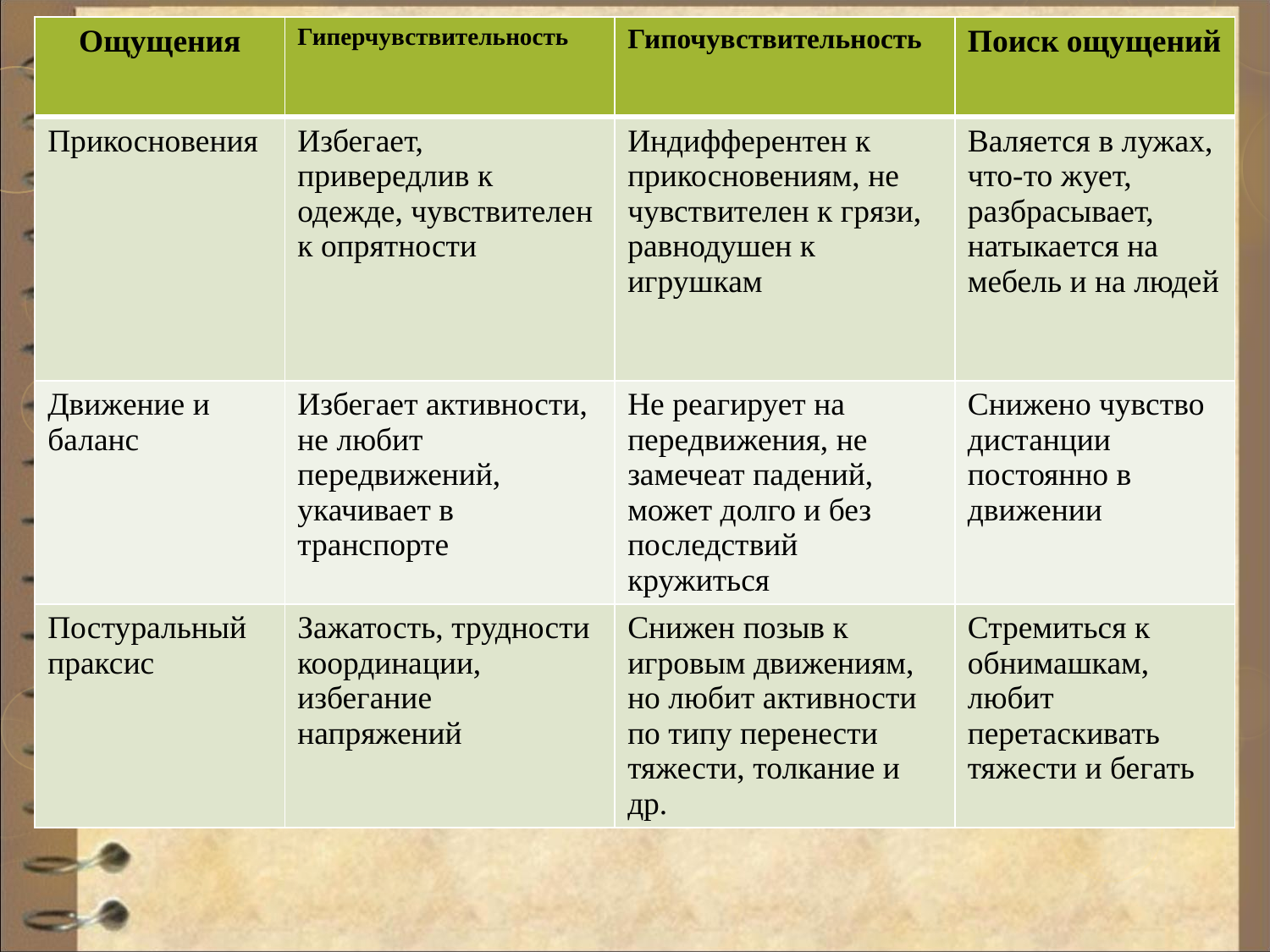

| Ощущения | Гиперчувствительность | Гипочувствительность | Поиск ощущений |
| --- | --- | --- | --- |
| Прикосновения | Избегает, привередлив к одежде, чувствителен к опрятности | Индифферентен к прикосновениям, не чувствителен к грязи, равнодушен к игрушкам | Валяется в лужах, что-то жует, разбрасывает, натыкается на мебель и на людей |
| Движение и баланс | Избегает активности, не любит передвижений, укачивает в транспорте | Не реагирует на передвижения, не замечеат падений, может долго и без последствий кружиться | Снижено чувство дистанции постоянно в движении |
| Постуральный праксис | Зажатость, трудности координации, избегание напряжений | Снижен позыв к игровым движениям, но любит активности по типу перенести тяжести, толкание и др. | Стремиться к обнимашкам, любит перетаскивать тяжести и бегать |